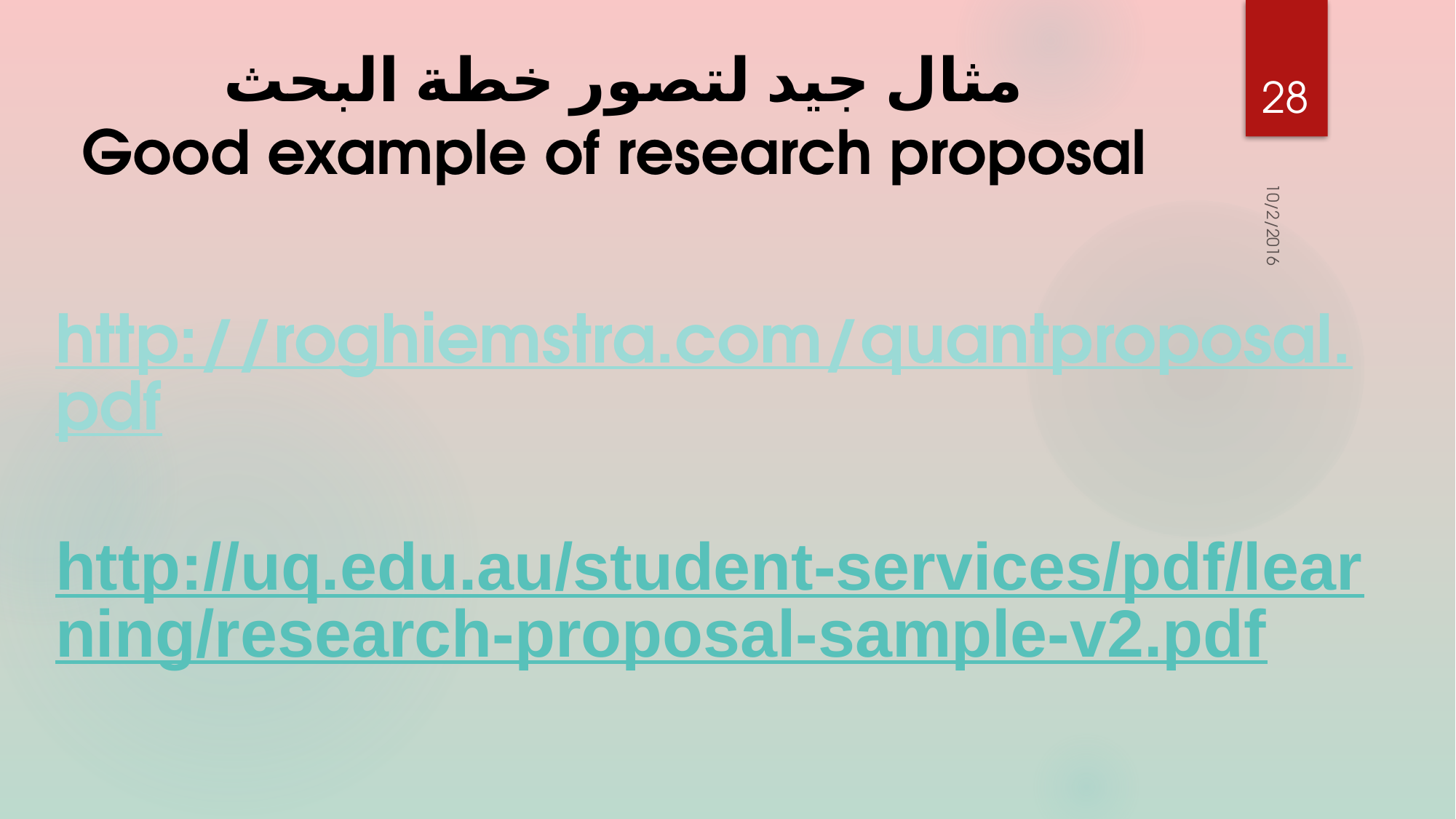

# مثال جيد لتصور خطة البحث Good example of research proposal
28
10/2/2016
http://roghiemstra.com/quantproposal.pdf

http://uq.edu.au/student-services/pdf/learning/research-proposal-sample-v2.pdf